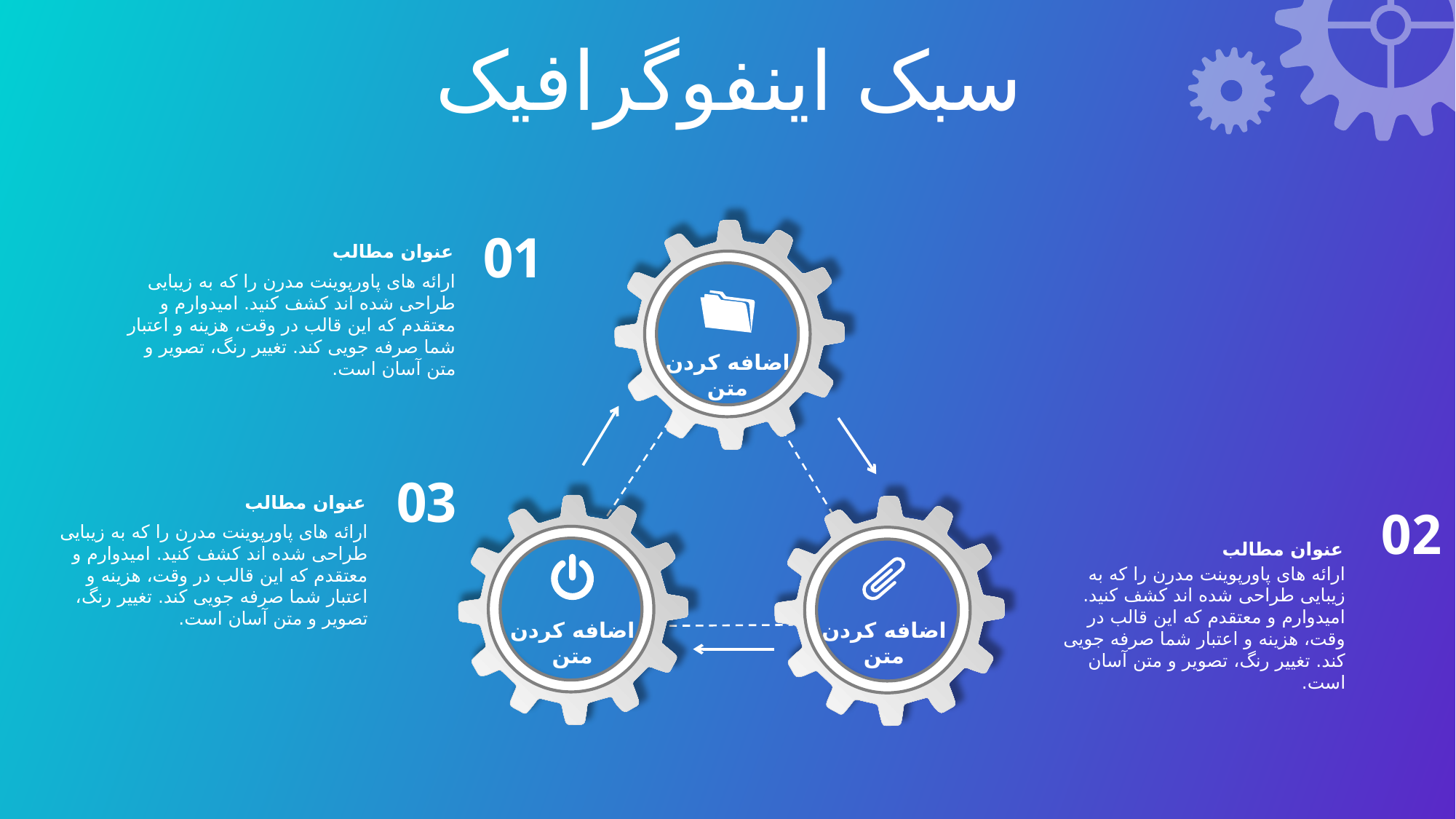

سبک اینفوگرافیک
01

عنوان مطالب
ارائه های پاورپوینت مدرن را که به زیبایی طراحی شده اند کشف کنید. امیدوارم و معتقدم که این قالب در وقت، هزینه و اعتبار شما صرفه جویی کند. تغییر رنگ، تصویر و متن آسان است.

اضافه کردن متن
03
عنوان مطالب
ارائه های پاورپوینت مدرن را که به زیبایی طراحی شده اند کشف کنید. امیدوارم و معتقدم که این قالب در وقت، هزینه و اعتبار شما صرفه جویی کند. تغییر رنگ، تصویر و متن آسان است.
02

عنوان مطالب
ارائه های پاورپوینت مدرن را که به زیبایی طراحی شده اند کشف کنید. امیدوارم و معتقدم که این قالب در وقت، هزینه و اعتبار شما صرفه جویی کند. تغییر رنگ، تصویر و متن آسان است.

اضافه کردن متن
اضافه کردن متن